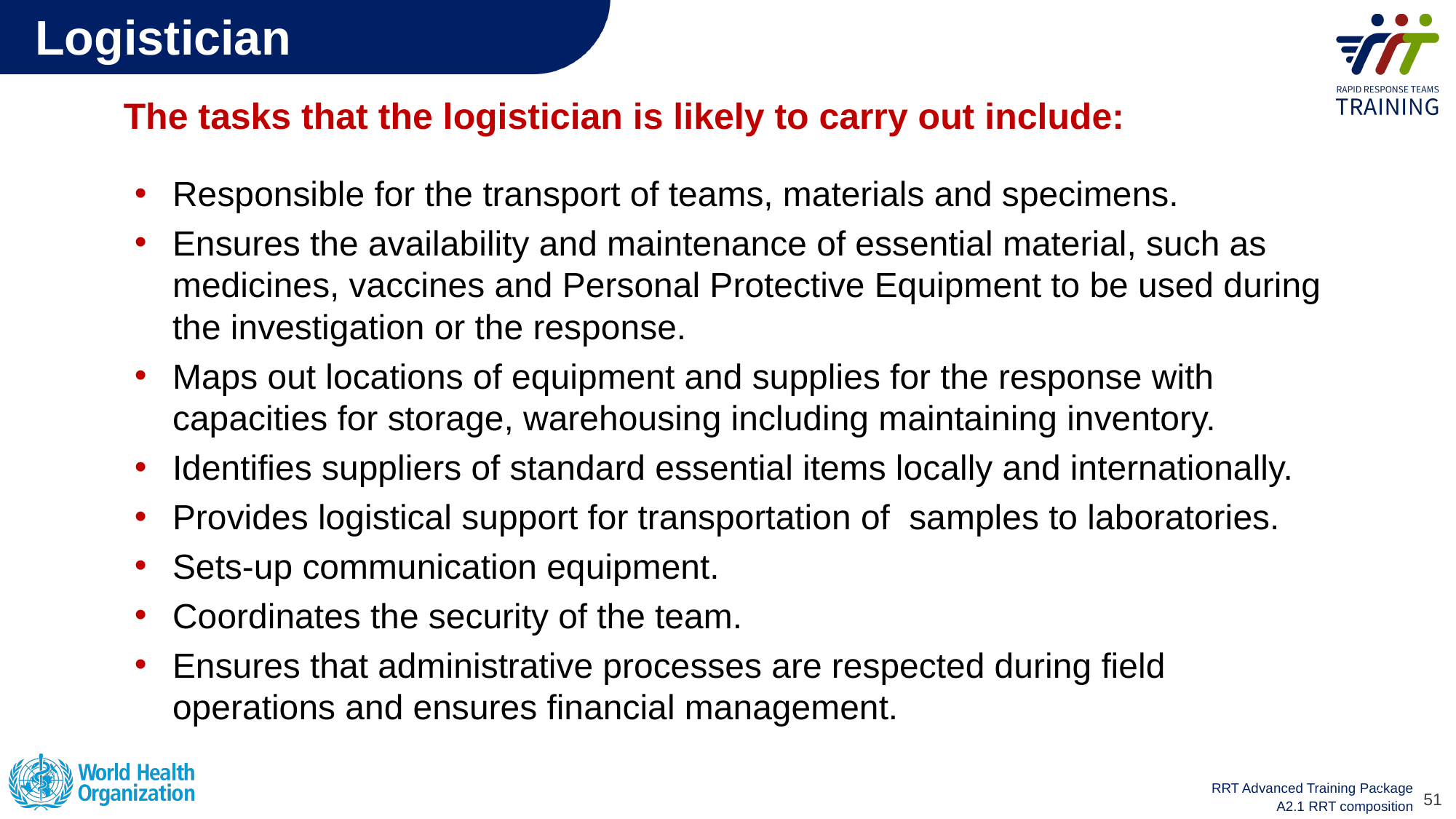

Logistician
The tasks that the logistician is likely to carry out include:

Responsible for the transport of teams, materials and specimens.
Ensures the availability and maintenance of essential material, such as medicines, vaccines and Personal Protective Equipment to be used during the investigation or the response.
Maps out locations of equipment and supplies for the response with capacities for storage, warehousing including maintaining inventory.
Identifies suppliers of standard essential items locally and internationally.
Provides logistical support for transportation of  samples to laboratories.
Sets-up communication equipment.
Coordinates the security of the team.
Ensures that administrative processes are respected during field operations and ensures financial management.
51